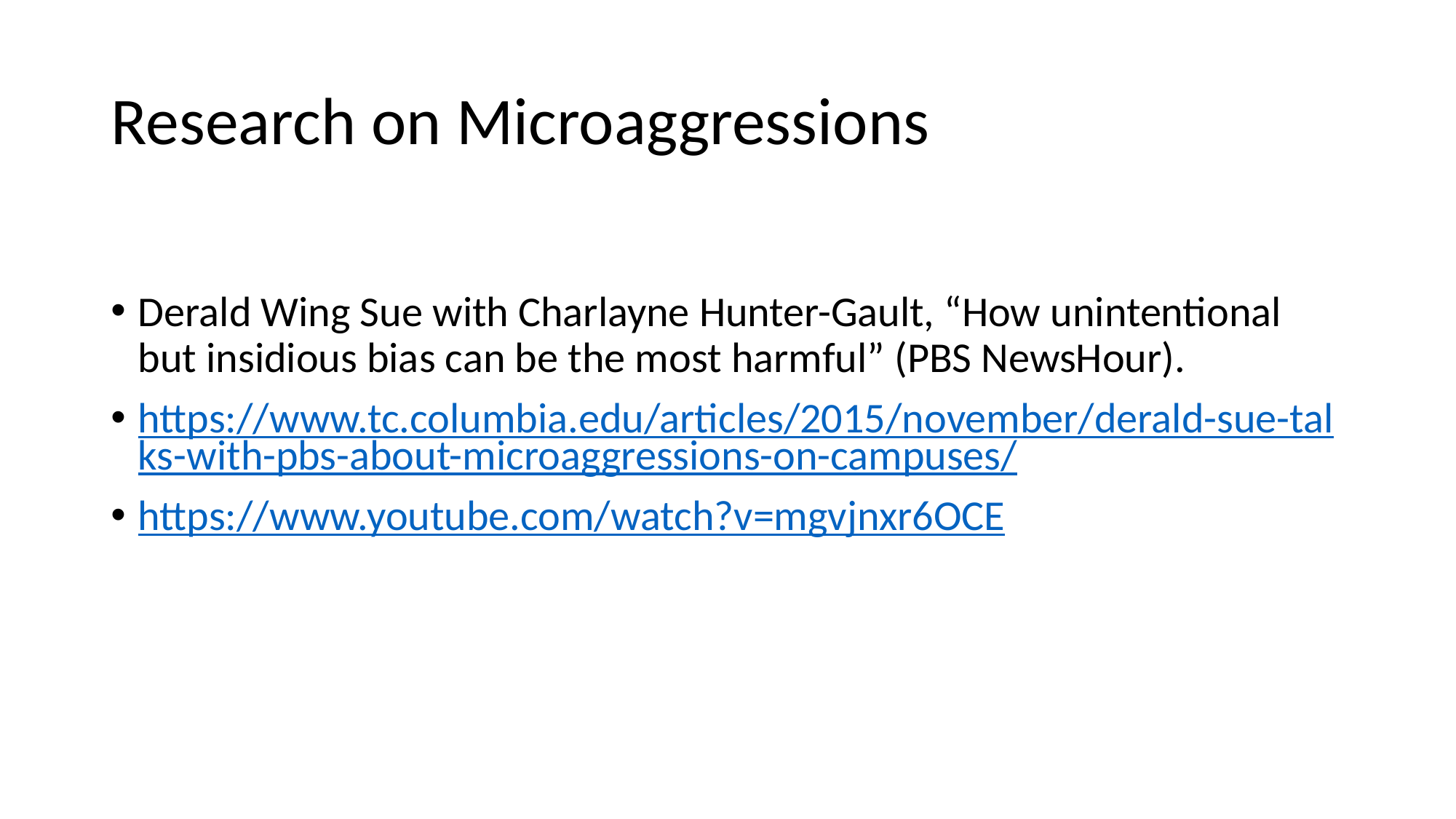

# Research on Microaggressions

Derald Wing Sue with Charlayne Hunter-Gault, “How unintentional but insidious bias can be the most harmful” (PBS NewsHour).
https://www.tc.columbia.edu/articles/2015/november/derald-sue-talks-with-pbs-about-microaggressions-on-campuses/
https://www.youtube.com/watch?v=mgvjnxr6OCE